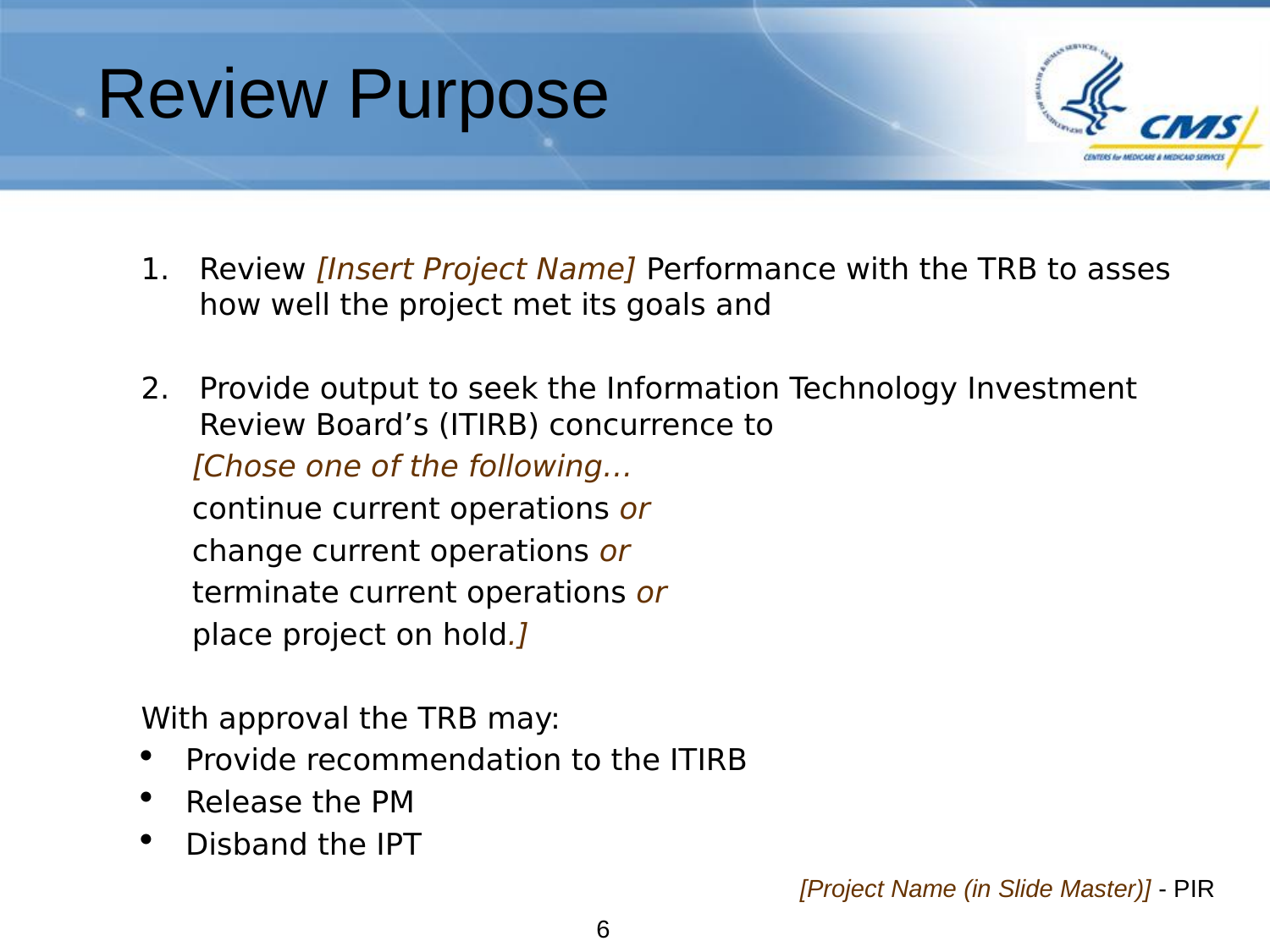

Review Purpose
Review [Insert Project Name] Performance with the TRB to asses how well the project met its goals and

Provide output to seek the Information Technology Investment Review Board’s (ITIRB) concurrence to
[Chose one of the following…
continue current operations or
change current operations or
terminate current operations or
place project on hold.]

With approval the TRB may:
Provide recommendation to the ITIRB
Release the PM
Disband the IPT
[Project Name (in Slide Master)] - PIR
6